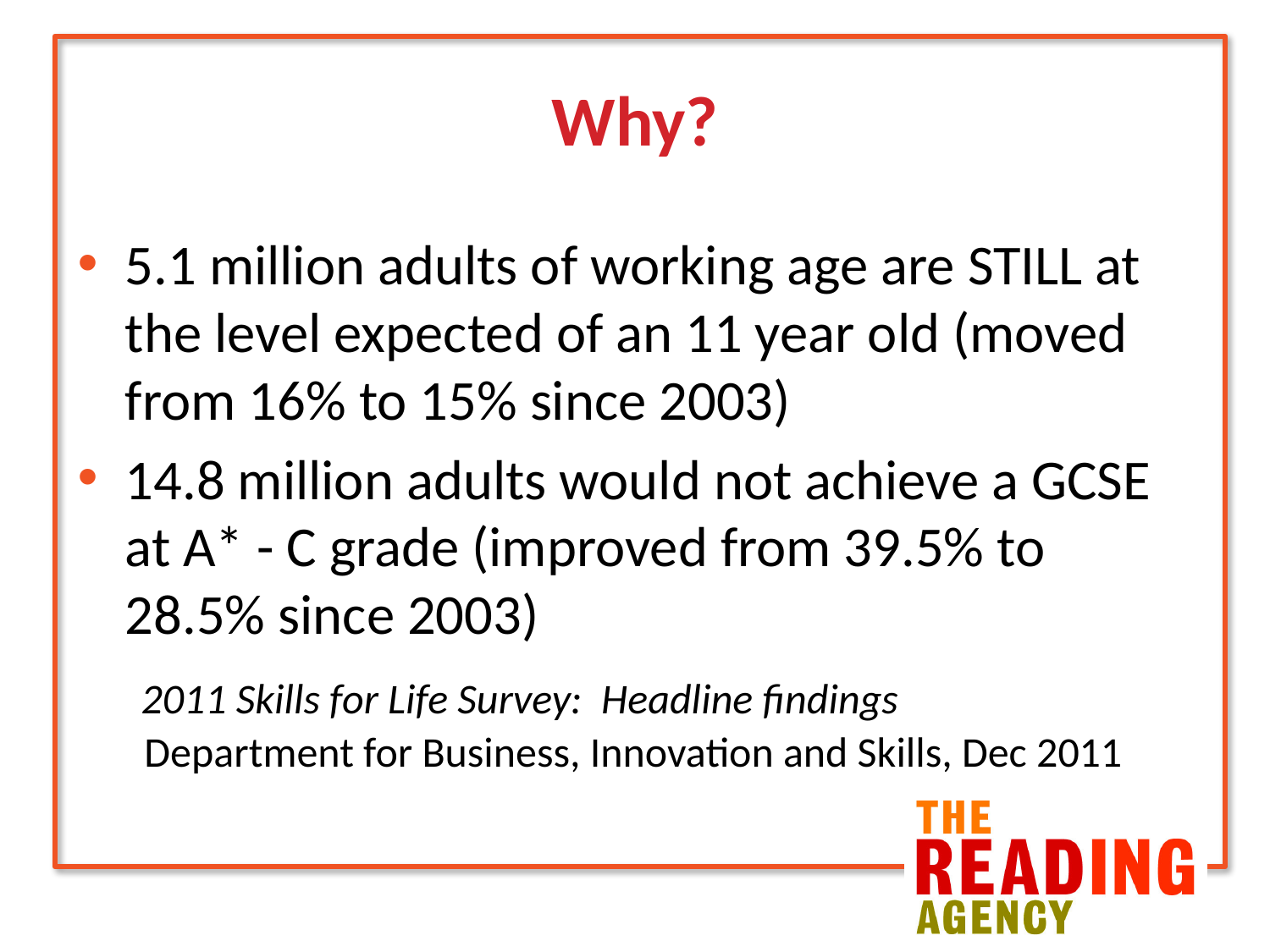

# Why?
5.1 million adults of working age are STILL at the level expected of an 11 year old (moved from 16% to 15% since 2003)
14.8 million adults would not achieve a GCSE at A* - C grade (improved from 39.5% to 28.5% since 2003)
     2011 Skills for Life Survey:  Headline findings
       Department for Business, Innovation and Skills, Dec 2011